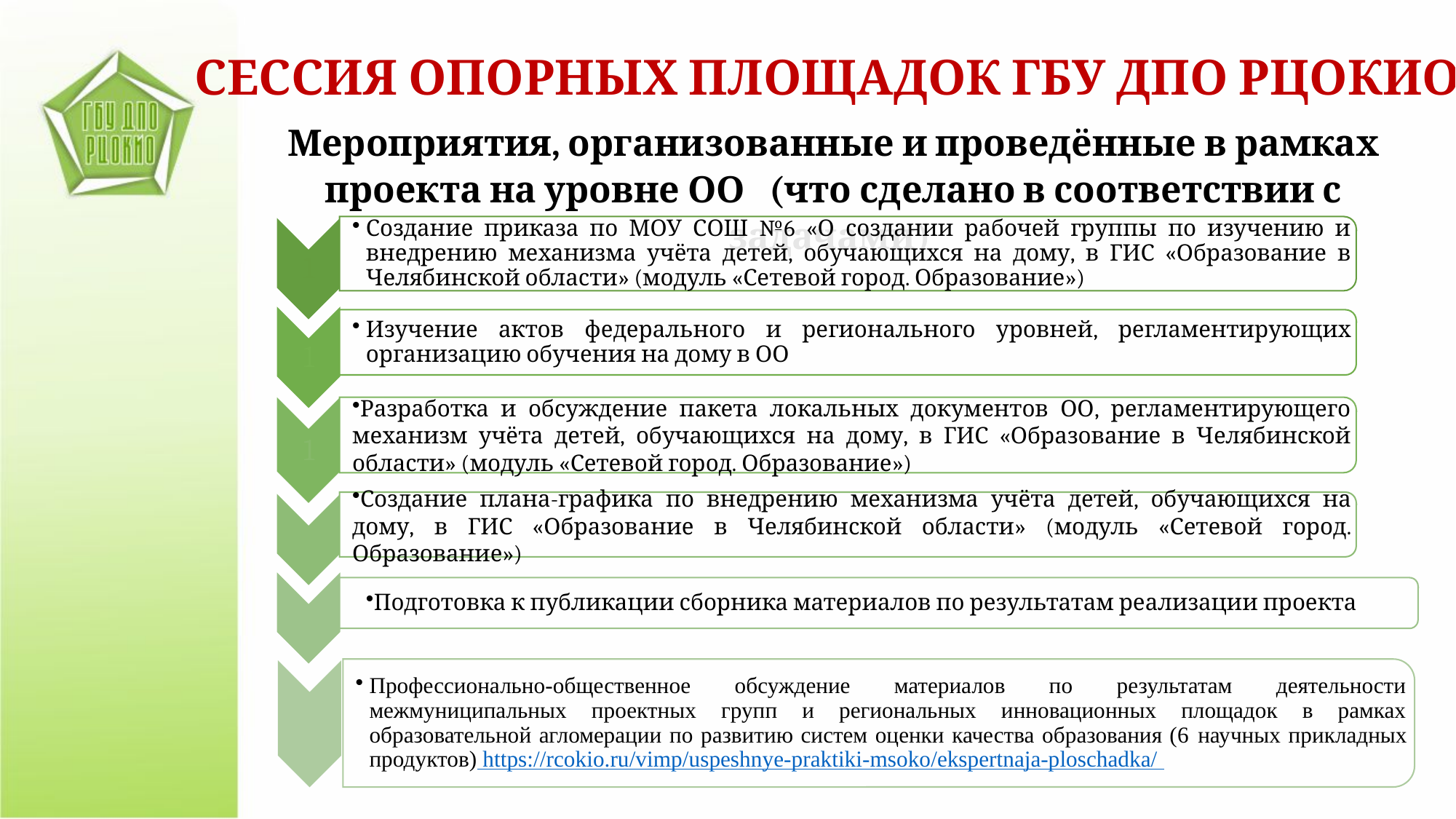

СЕССИЯ ОПОРНЫХ ПЛОЩАДОК ГБУ ДПО РЦОКИО
Мероприятия, организованные и проведённые в рамках проекта на уровне ОО   (что сделано в соответствии с задачами)

1
Создание приказа по МОУ СОШ №6 «О создании рабочей группы по изучению и внедрению механизма учёта детей, обучающихся на дому, в ГИС «Образование в Челябинской области» (модуль «Сетевой город. Образование»)
1
Изучение актов федерального и регионального уровней, регламентирующих организацию обучения на дому в ОО
1
Разработка и обсуждение пакета локальных документов ОО, регламентирующего механизм учёта детей, обучающихся на дому, в ГИС «Образование в Челябинской области» (модуль «Сетевой город. Образование»)

Создание плана-графика по внедрению механизма учёта детей, обучающихся на дому, в ГИС «Образование в Челябинской области» (модуль «Сетевой город. Образование»)

Подготовка к публикации сборника материалов по результатам реализации проекта

Профессионально-общественное обсуждение материалов по результатам деятельности межмуниципальных проектных групп и региональных инновационных площадок в рамках образовательной агломерации по развитию систем оценки качества образования (6 научных прикладных продуктов) https://rcokio.ru/vimp/uspeshnye-praktiki-msoko/ekspertnaja-ploschadka/